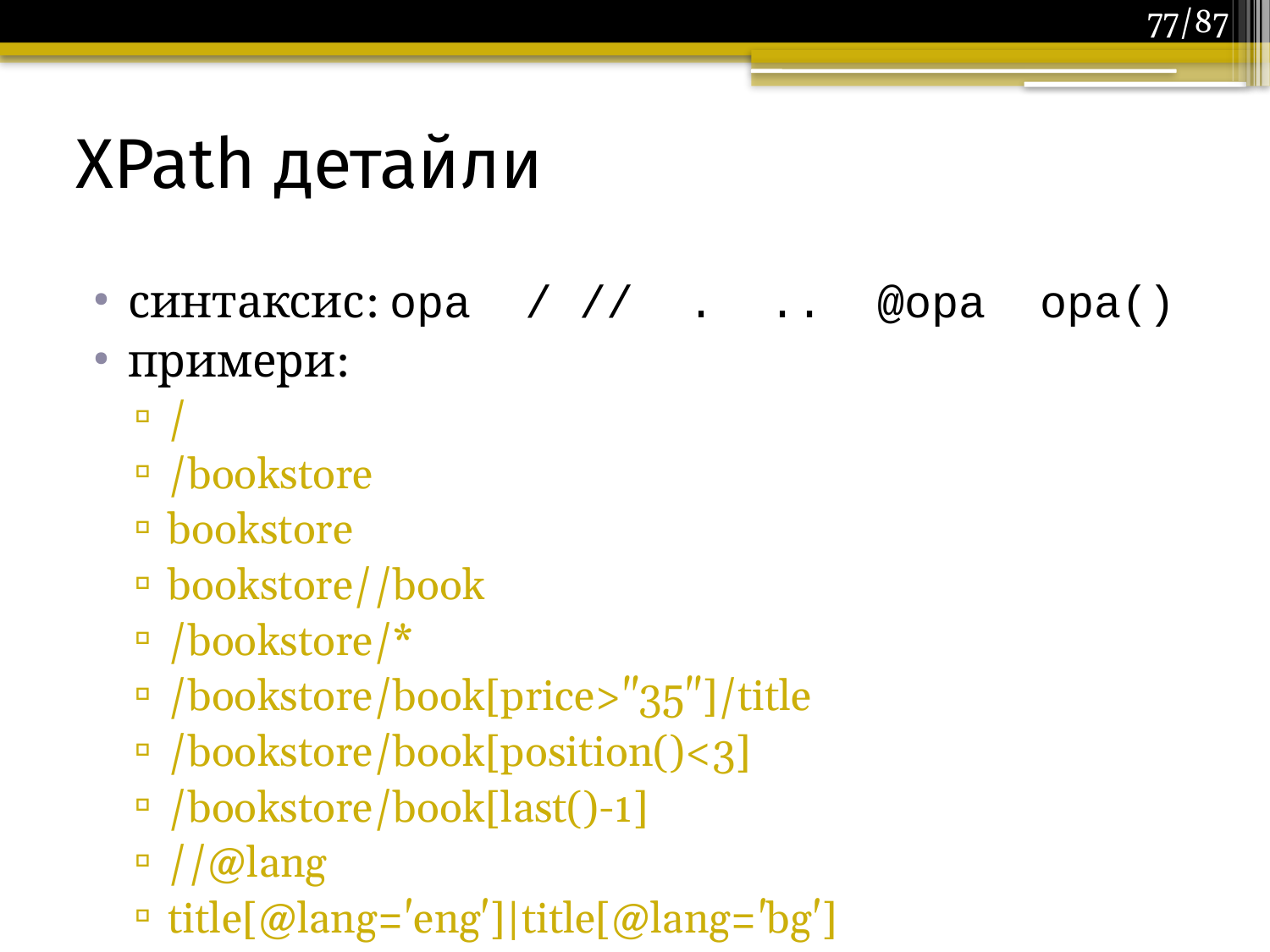

77/87
# XPath детайли
синтаксис: opa  / //  .  ..  @opa  opa()
примери:
/
/bookstore
bookstore
bookstore//book
/bookstore/*
/bookstore/book[price>"35"]/title
/bookstore/book[position()<3]
/bookstore/book[last()-1]
//@lang
title[@lang='eng']|title[@lang='bg']